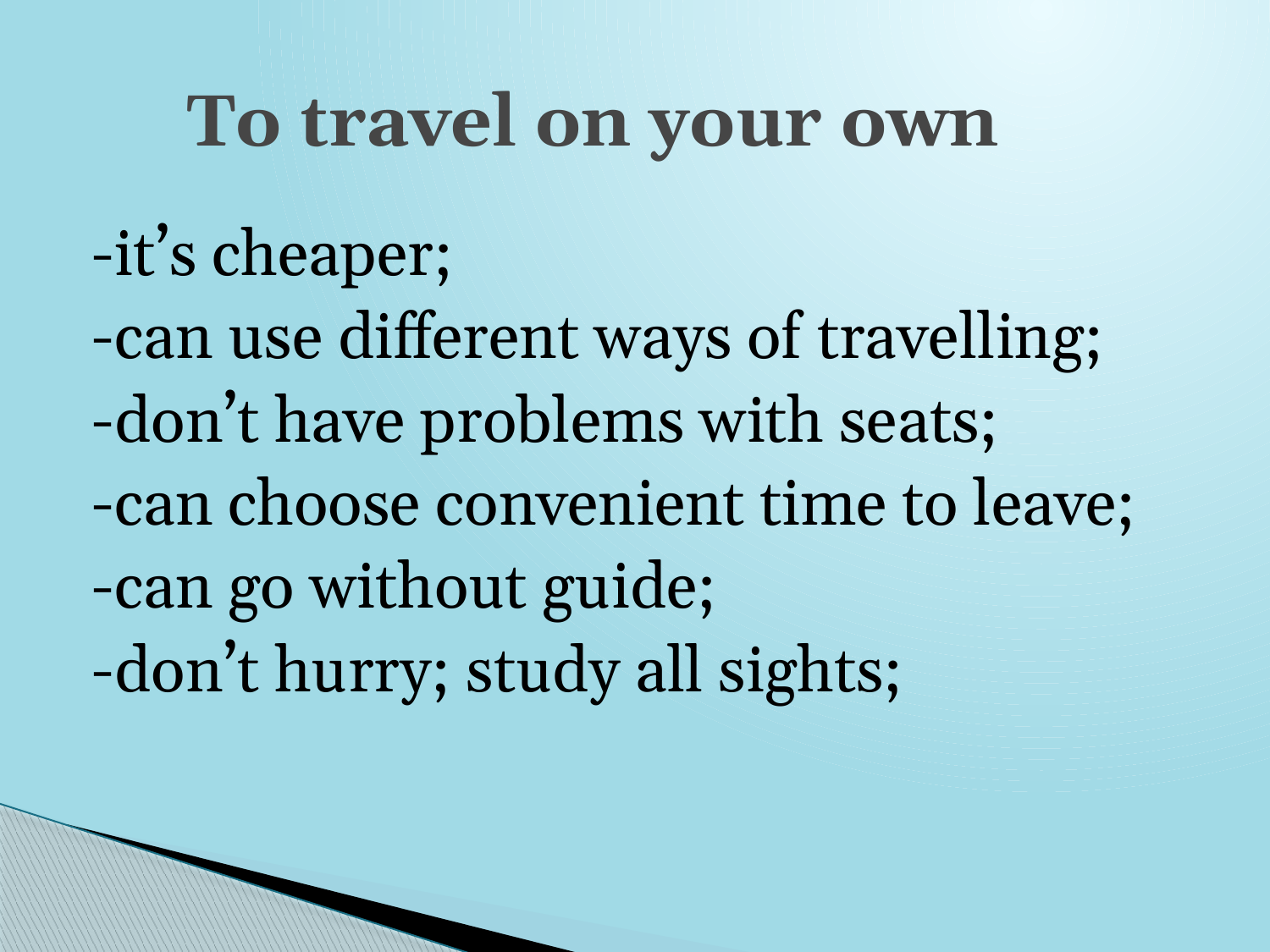

# To travel on your own
-it’s cheaper;
-can use different ways of travelling;
-don’t have problems with seats;
-can choose convenient time to leave;
-can go without guide;
-don’t hurry; study all sights;